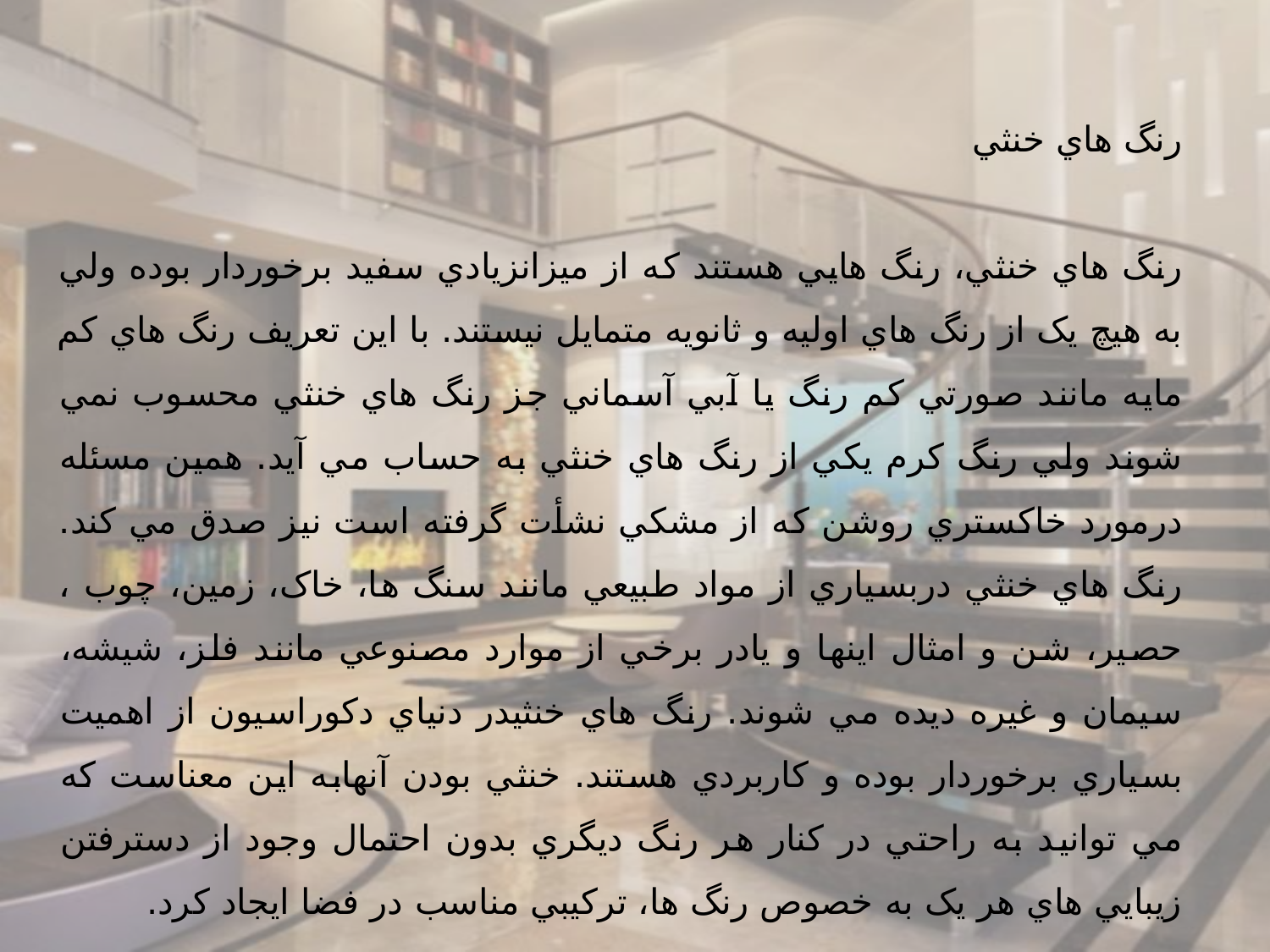

رنگ هاي خنثي
رنگ هاي خنثي، رنگ هايي هستند که از ميزانزيادي سفيد برخوردار بوده ولي به هيچ يک از رنگ هاي اوليه و ثانويه متمايل نيستند. با اين تعريف رنگ هاي کم مايه مانند صورتي کم رنگ يا آبي آسماني جز رنگ هاي خنثي محسوب نمي شوند ولي رنگ کرم يکي از رنگ هاي خنثي به حساب مي آيد. همين مسئله درمورد خاکستري روشن که از مشکي نشأت گرفته است نيز صدق مي کند. رنگ هاي خنثي دربسياري از مواد طبيعي مانند سنگ ها، خاک، زمين، چوب ، حصير، شن و امثال اينها و يادر برخي از موارد مصنوعي مانند فلز، شيشه، سيمان و غيره ديده مي شوند. رنگ هاي خنثيدر دنياي دکوراسيون از اهميت بسياري برخوردار بوده و کاربردي هستند. خنثي بودن آنهابه اين معناست که مي توانيد به راحتي در کنار هر رنگ ديگري بدون احتمال وجود از دسترفتن زيبايي هاي هر يک به خصوص رنگ ها، ترکيبي مناسب در فضا ايجاد کرد.